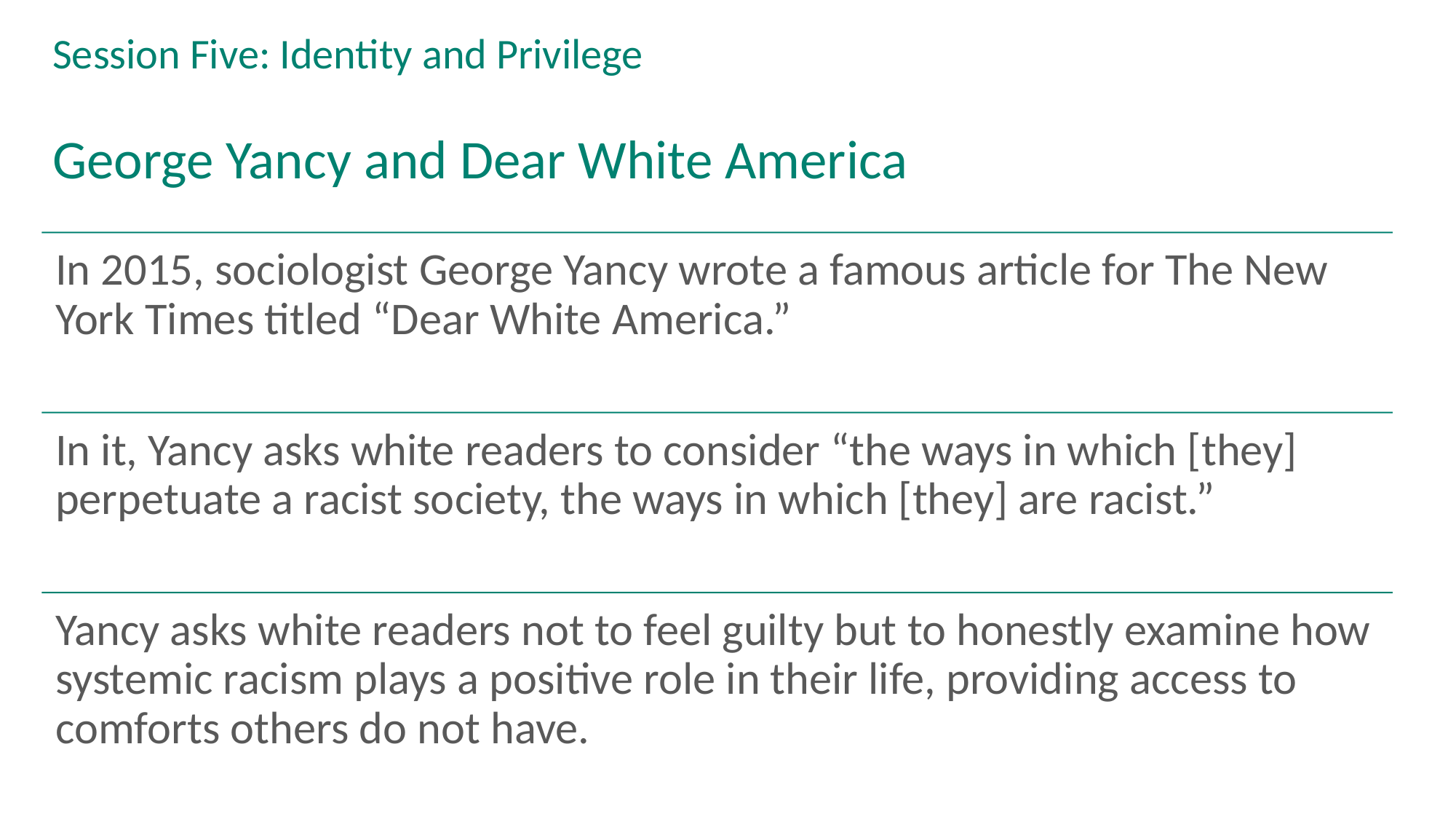

# Session Five: Identity and Privilege
George Yancy and Dear White America
In 2015, sociologist George Yancy wrote a famous article for The New York Times titled “Dear White America.”
In it, Yancy asks white readers to consider “the ways in which [they] perpetuate a racist society, the ways in which [they] are racist.”
Yancy asks white readers not to feel guilty but to honestly examine how systemic racism plays a positive role in their life, providing access to comforts others do not have.